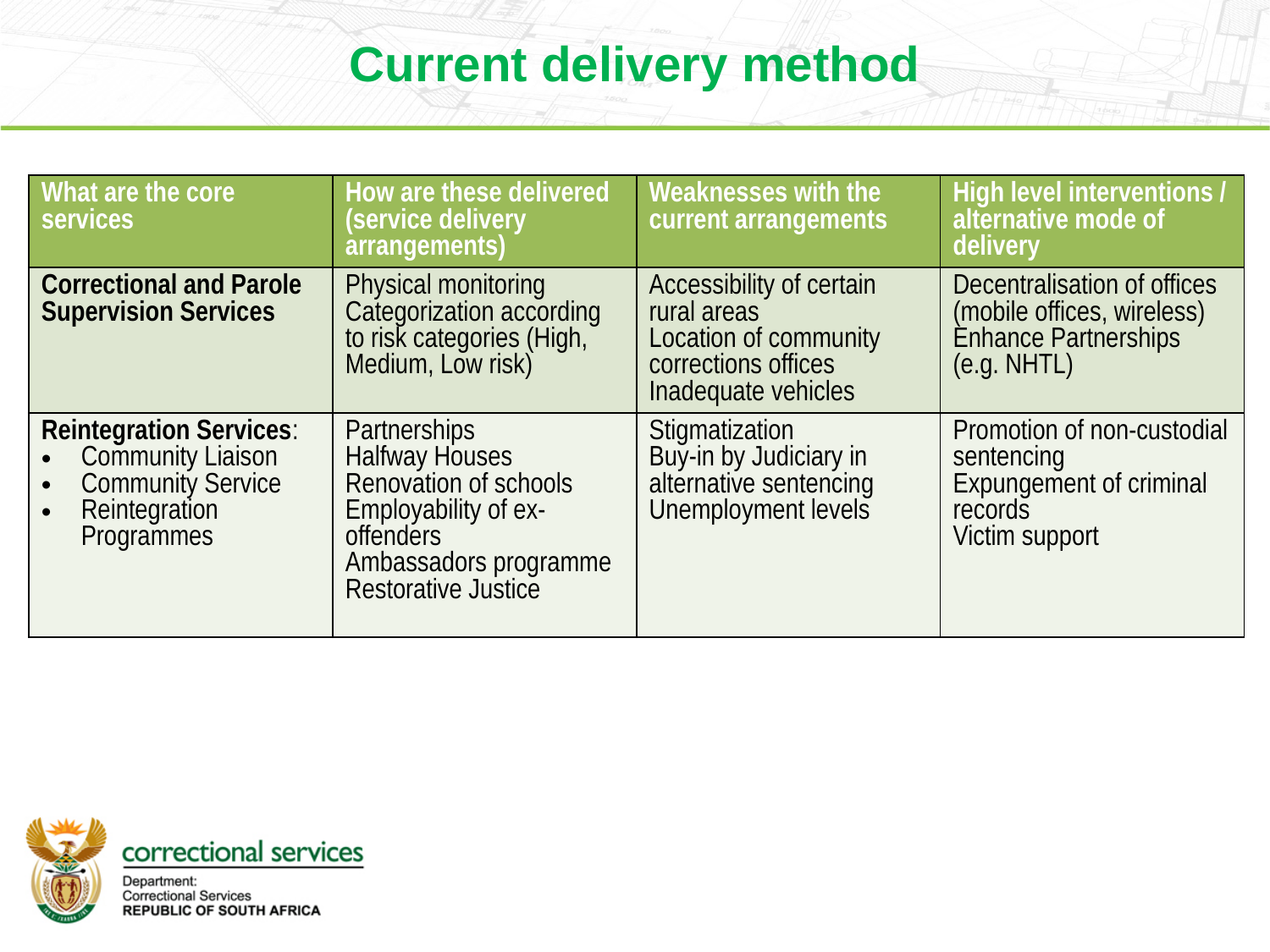

Current delivery method
| What are the core services | How are these delivered (service delivery arrangements) | Weaknesses with the current arrangements | High level interventions / alternative mode of delivery |
| --- | --- | --- | --- |
| Correctional and Parole Supervision Services | Physical monitoring Categorization according to risk categories (High, Medium, Low risk) | Accessibility of certain rural areas Location of community corrections offices Inadequate vehicles | Decentralisation of offices (mobile offices, wireless) Enhance Partnerships (e.g. NHTL) |
| Reintegration Services: Community Liaison Community Service Reintegration Programmes | Partnerships Halfway Houses Renovation of schools Employability of ex-offenders Ambassadors programme Restorative Justice | Stigmatization Buy-in by Judiciary in alternative sentencing Unemployment levels | Promotion of non-custodial sentencing Expungement of criminal records Victim support |